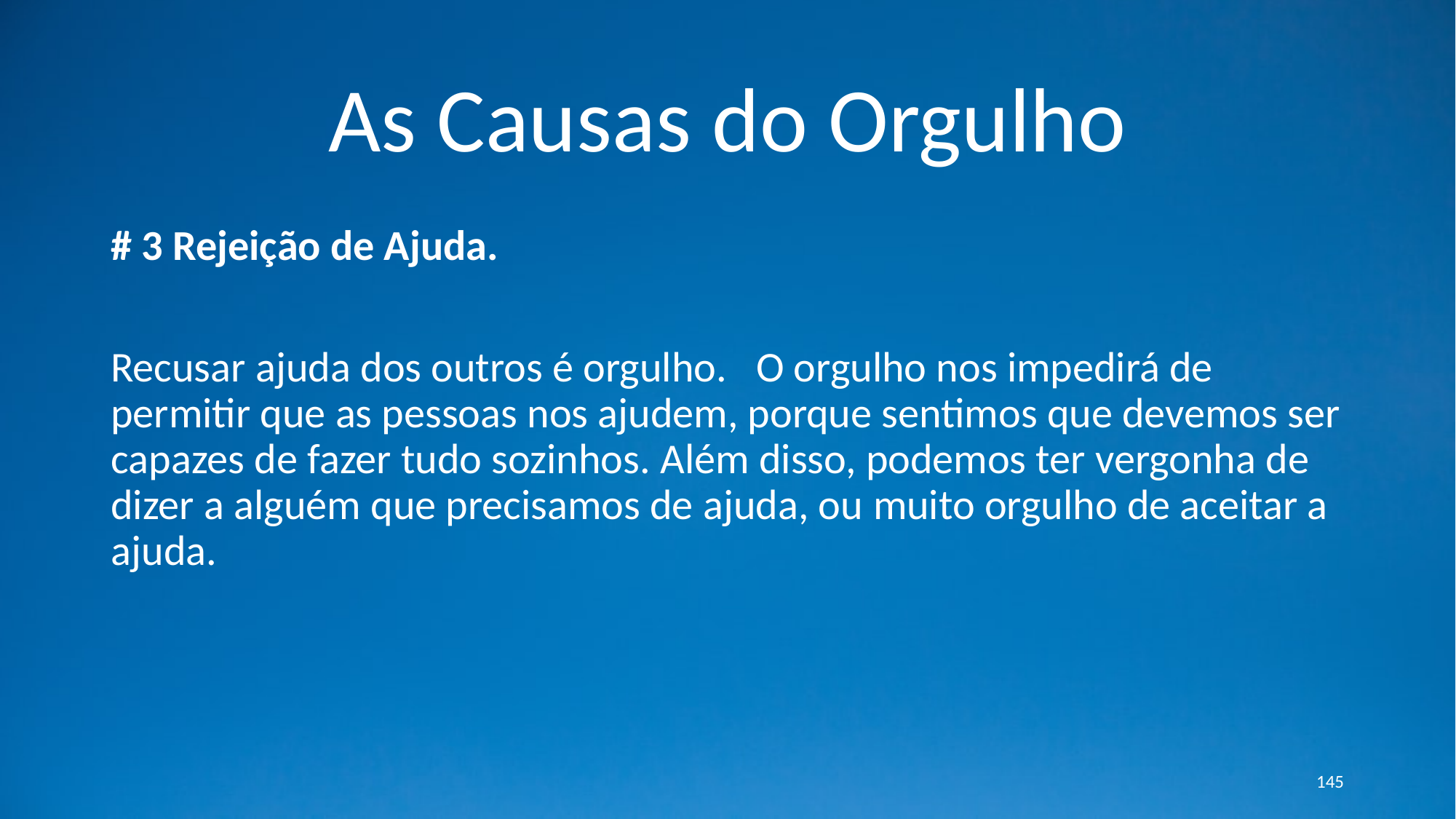

# As Causas do Orgulho
# 3 Rejeição de Ajuda.

Recusar ajuda dos outros é orgulho.   O orgulho nos impedirá de permitir que as pessoas nos ajudem, porque sentimos que devemos ser capazes de fazer tudo sozinhos. Além disso, podemos ter vergonha de dizer a alguém que precisamos de ajuda, ou muito orgulho de aceitar a ajuda.

145